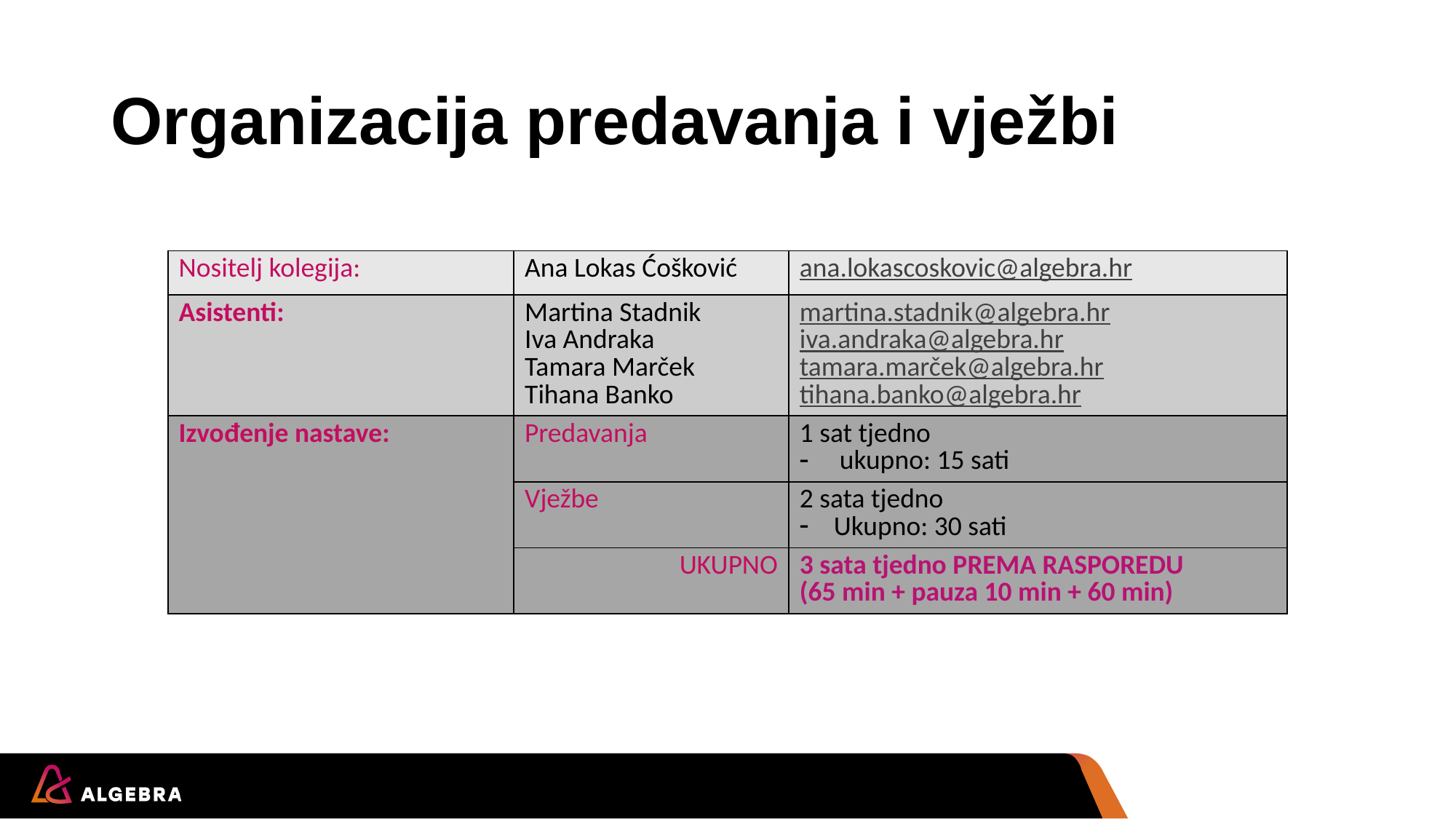

# Organizacija predavanja i vježbi
| Nositelj kolegija: | Ana Lokas Ćošković | ana.lokascoskovic@algebra.hr |
| --- | --- | --- |
| Asistenti: | Martina Stadnik Iva Andraka Tamara Marček Tihana Banko | martina.stadnik@algebra.hr iva.andraka@algebra.hr tamara.marček@algebra.hr tihana.banko@algebra.hr |
| Izvođenje nastave: | Predavanja | 1 sat tjedno ukupno: 15 sati |
|  | Vježbe | 2 sata tjedno Ukupno: 30 sati |
|  | UKUPNO | 3 sata tjedno PREMA RASPOREDU (65 min + pauza 10 min + 60 min) |